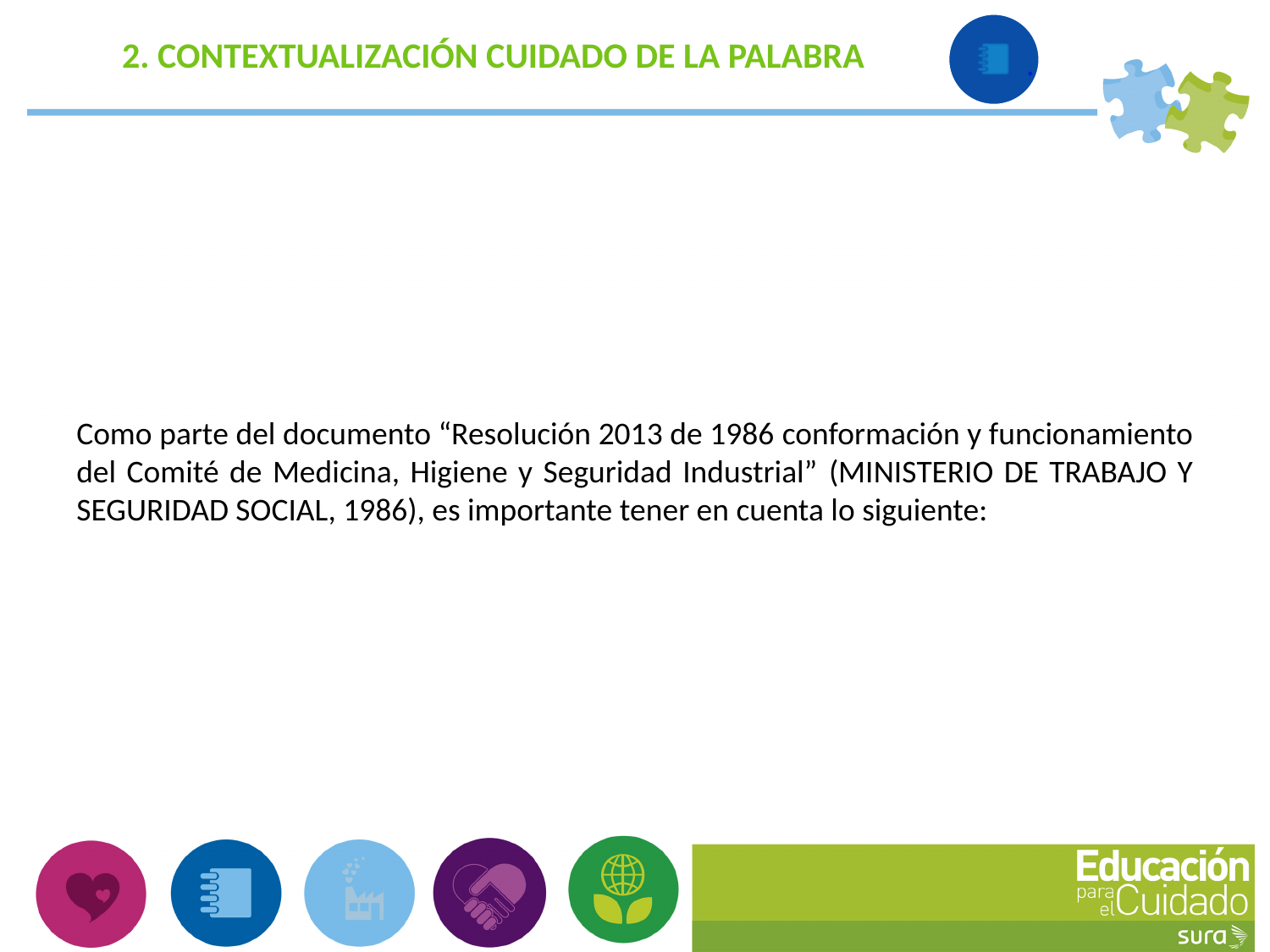

2. CONTEXTUALIZACIÓN CUIDADO DE LA PALABRA

Como parte del documento “Resolución 2013 de 1986 conformación y funcionamiento del Comité de Medicina, Higiene y Seguridad Industrial” (MINISTERIO DE TRABAJO Y SEGURIDAD SOCIAL, 1986), es importante tener en cuenta lo siguiente: